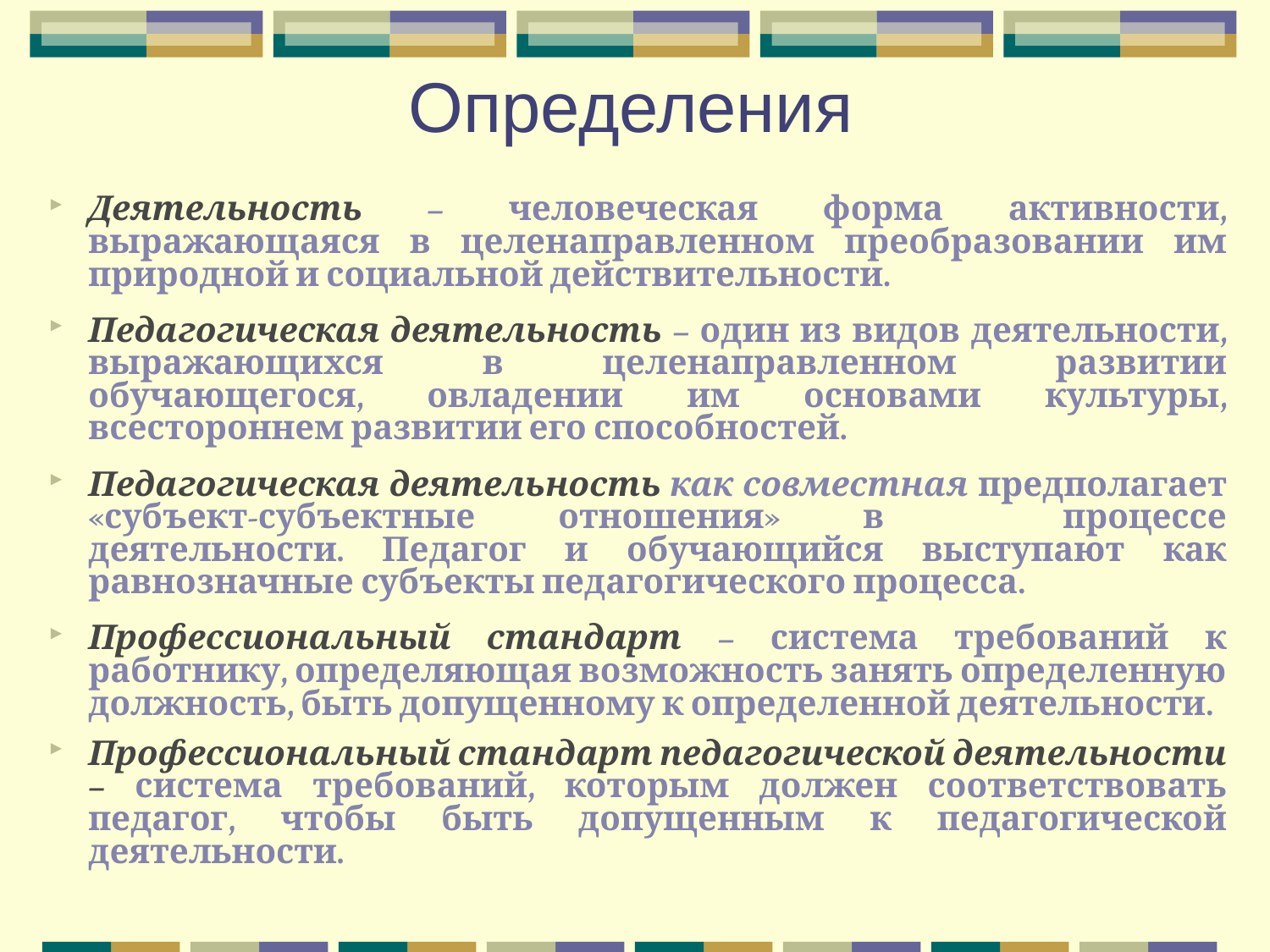

# Определения
Деятельность – человеческая форма активности, выражающаяся в целенаправленном преобразовании им природной и социальной действительности.

Педагогическая деятельность – один из видов деятельности, выражающихся в целенаправленном развитии обучающегося, овладении им основами культуры, всестороннем развитии его способностей.

Педагогическая деятельность как совместная предполагает «субъект-субъектные отношения» в 	процессе деятельности. Педагог и обучающийся выступают как равнозначные субъекты педагогического процесса.

Профессиональный стандарт – система требований к работнику, определяющая возможность занять определенную должность, быть допущенному к определенной деятельности.

Профессиональный стандарт педагогической деятельности – система требований, которым должен соответствовать педагог, чтобы быть допущенным к педагогической деятельности.